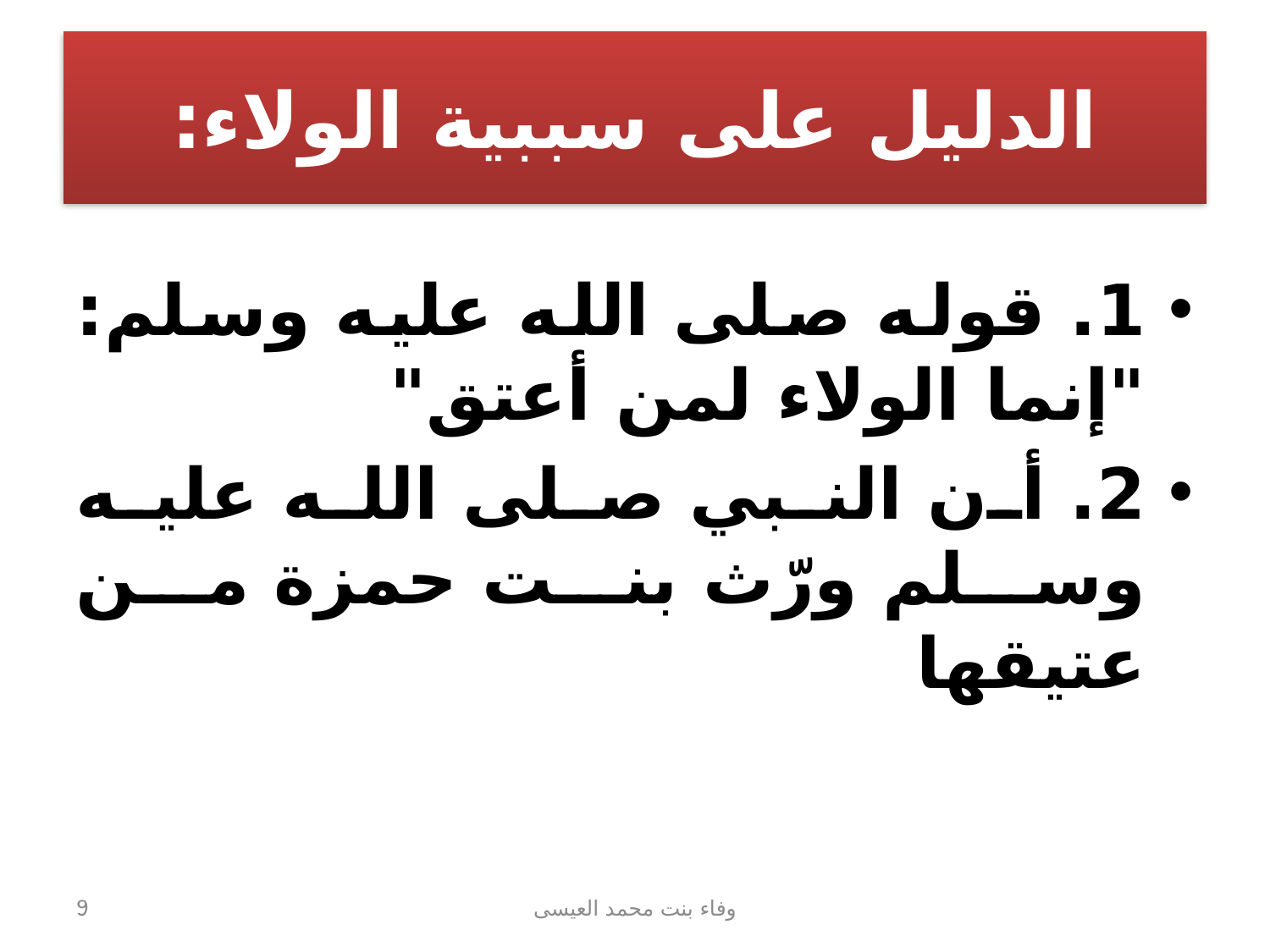

# الدليل على سببية الولاء:
1. قوله صلى الله عليه وسلم: "إنما الولاء لمن أعتق"
2. أن النبي صلى الله عليه وسلم ورّث بنت حمزة من عتيقها
9
وفاء بنت محمد العيسى